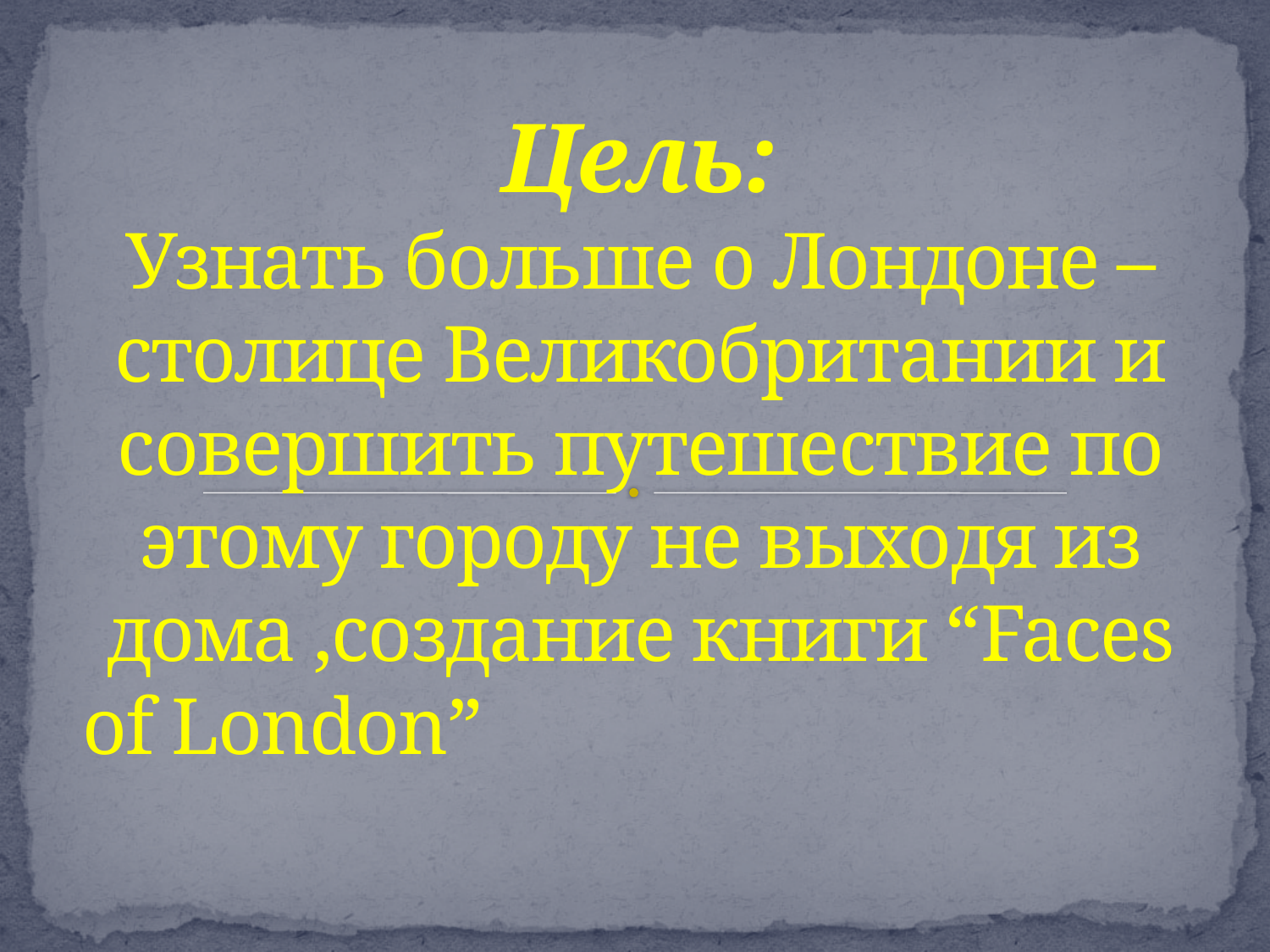

# Цель: Узнать больше о Лондоне – столице Великобритании и совершить путешествие по этому городу не выходя из дома ,создание книги “Faces of London”